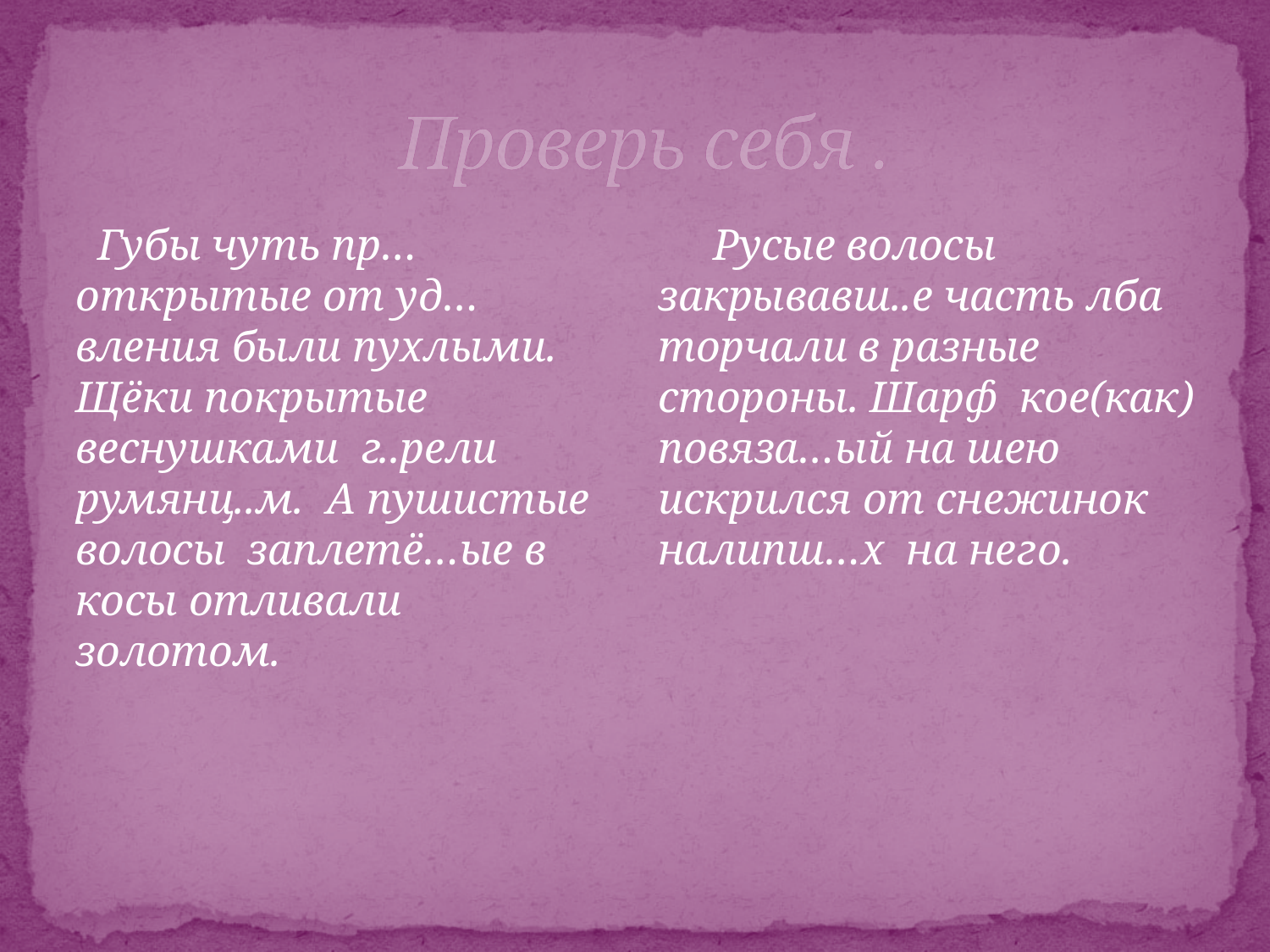

# Проверь себя .
  Губы чуть пр…открытые от уд…вления были пухлыми. Щёки покрытые веснушками  г..рели румянц..м.  А пушистые волосы  заплетё…ые в косы отливали золотом.
     Русые волосы  закрывавш..е часть лба торчали в разные стороны. Шарф  кое(как) повяза…ый на шею искрился от снежинок налипш…х  на него.